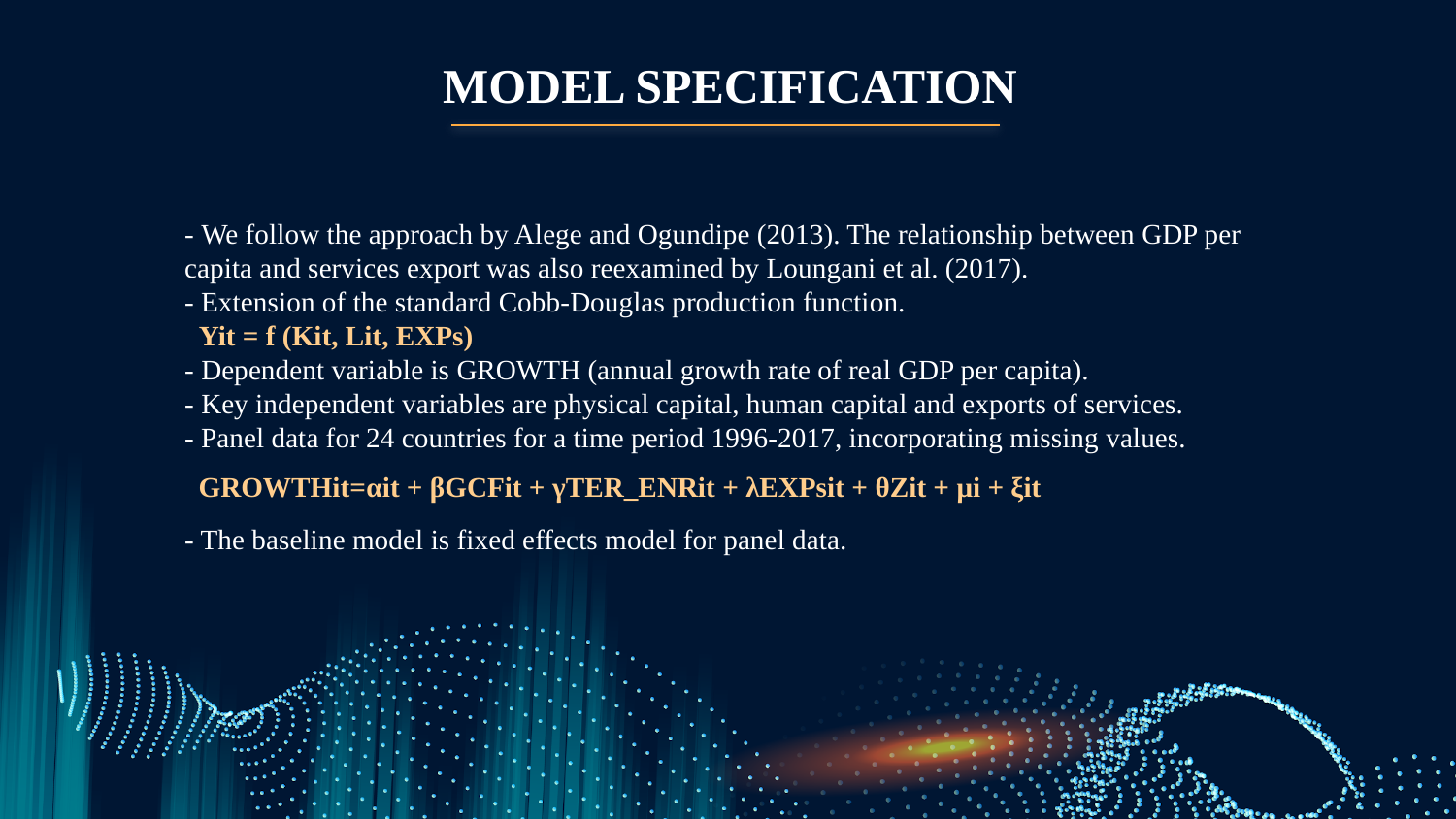

# MODEL SPECIFICATION
- We follow the approach by Alege and Ogundipe (2013). The relationship between GDP per capita and services export was also reexamined by Loungani et al. (2017).
- Extension of the standard Cobb-Douglas production function.
  Yit = f (Kit, Lit, EXPs)
- Dependent variable is GROWTH (annual growth rate of real GDP per capita).
- Key independent variables are physical capital, human capital and exports of services.
- Panel data for 24 countries for a time period 1996-2017, incorporating missing values.

- The baseline model is fixed effects model for panel data.
GROWTHit=αit + βGCFit + γTER_ENRit + λEXPsit + θZit + μi + ξit